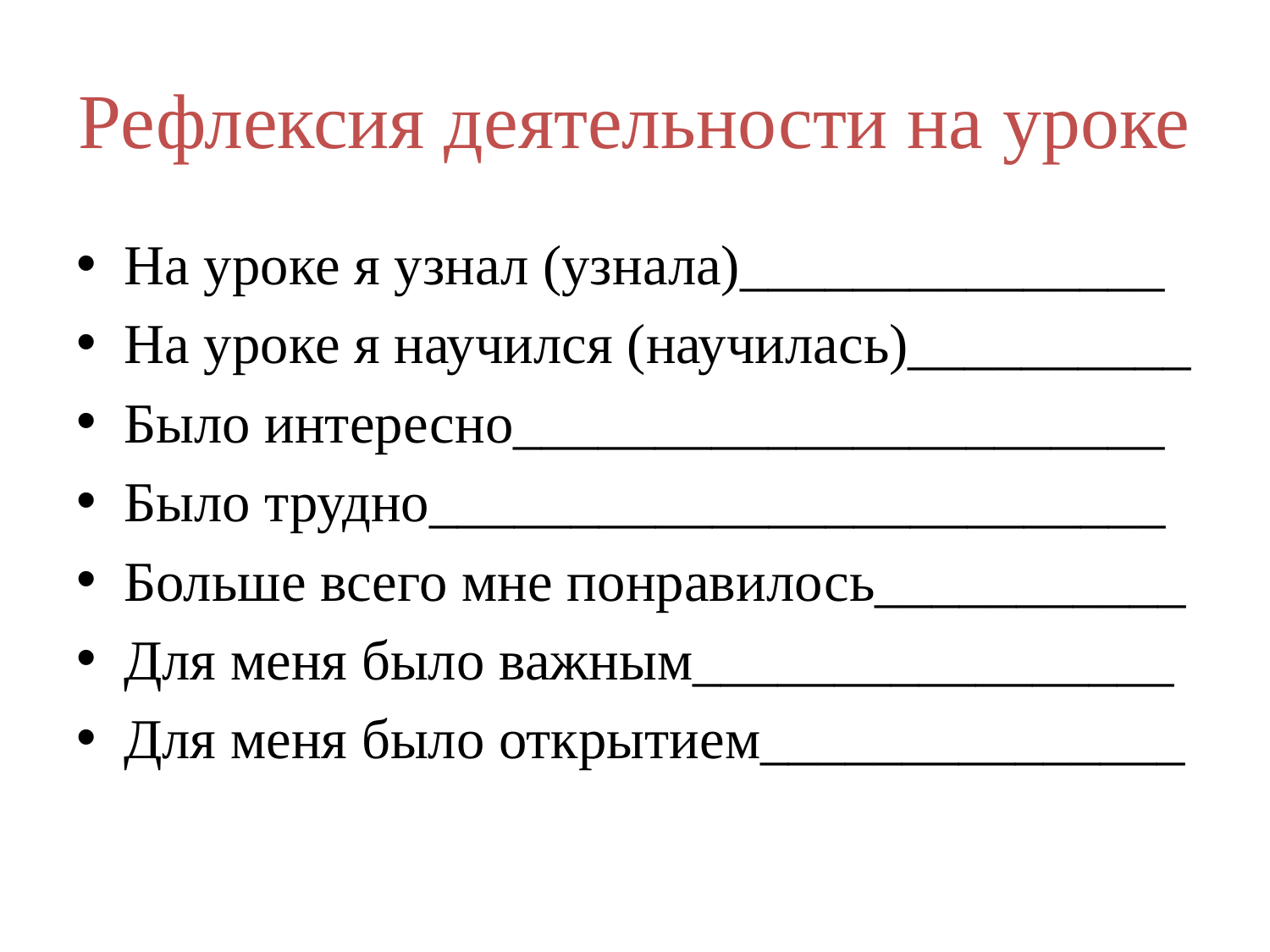

# Рефлексия деятельности на уроке
На уроке я узнал (узнала)_______________
На уроке я научился (научилась)__________
Было интересно_______________________
Было трудно__________________________
Больше всего мне понравилось___________
Для меня было важным_________________
Для меня было открытием_______________